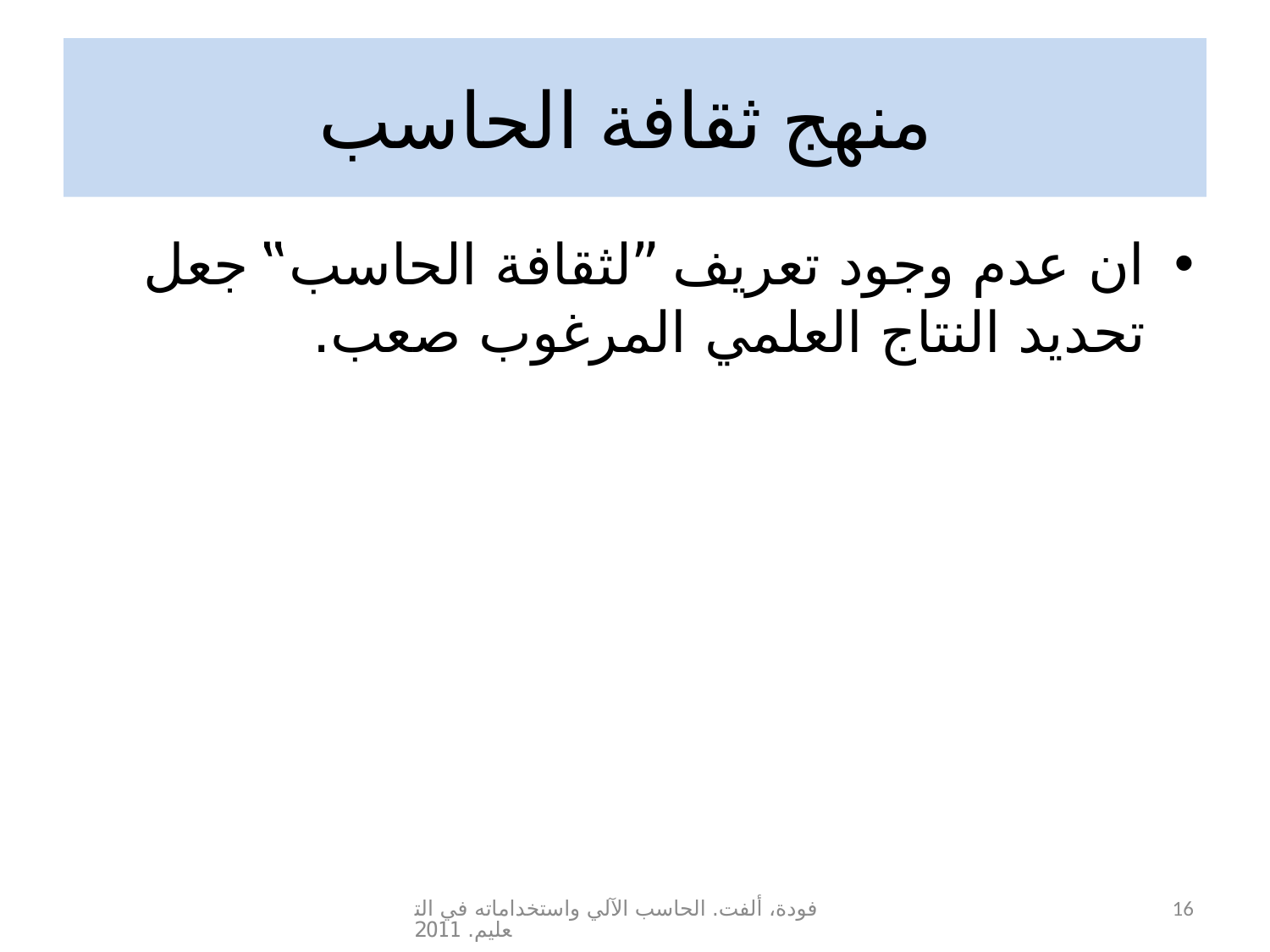

# منهج ثقافة الحاسب
ان عدم وجود تعريف ”لثقافة الحاسب“ جعل تحديد النتاج العلمي المرغوب صعب.

فودة، ألفت. الحاسب الآلي واستخداماته في التعليم. 2011
16